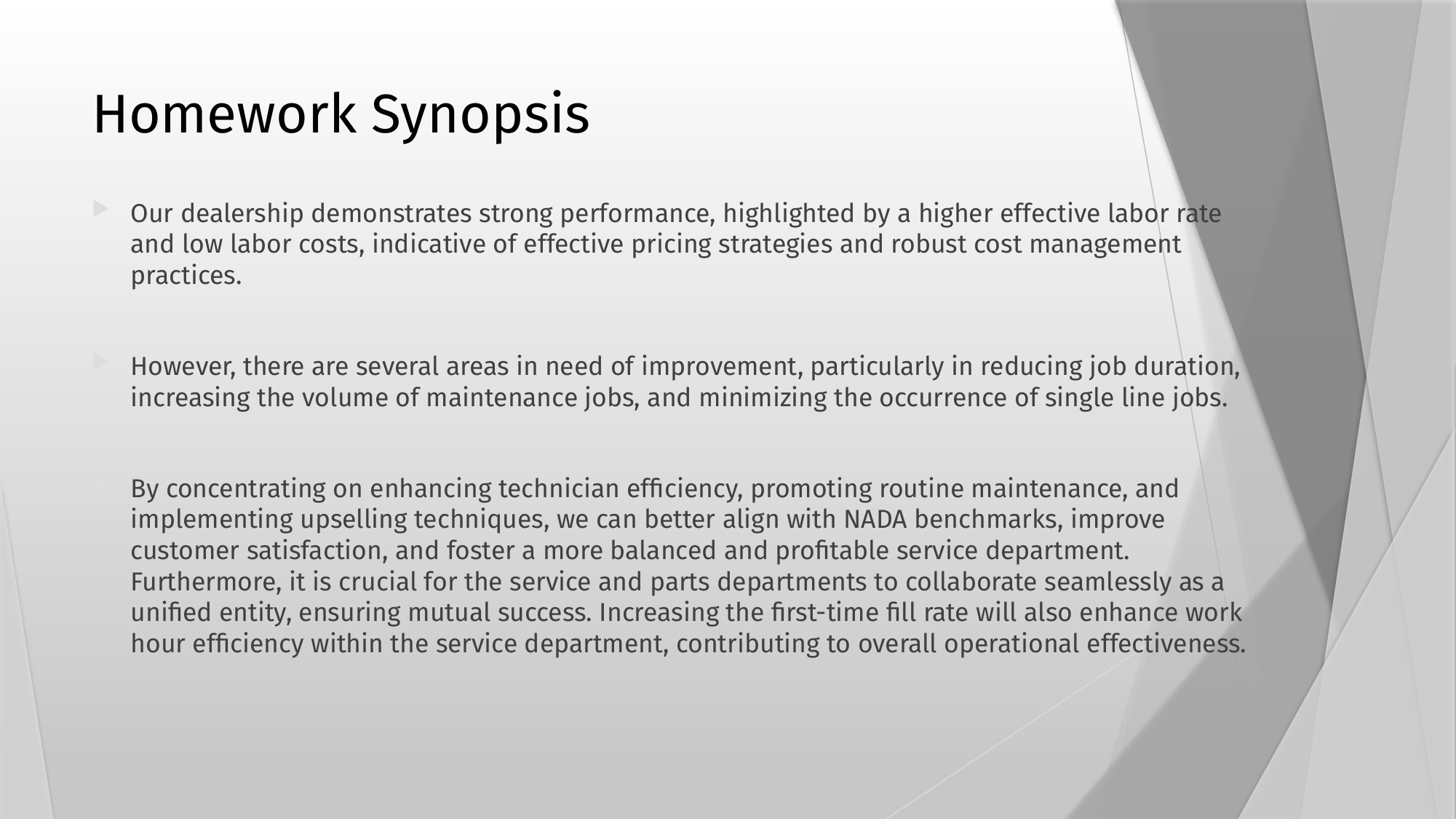

# Homework Synopsis
Our dealership demonstrates strong performance, highlighted by a higher effective labor rate and low labor costs, indicative of effective pricing strategies and robust cost management practices.

However, there are several areas in need of improvement, particularly in reducing job duration, increasing the volume of maintenance jobs, and minimizing the occurrence of single line jobs.

By concentrating on enhancing technician efficiency, promoting routine maintenance, and implementing upselling techniques, we can better align with NADA benchmarks, improve customer satisfaction, and foster a more balanced and profitable service department. Furthermore, it is crucial for the service and parts departments to collaborate seamlessly as a unified entity, ensuring mutual success. Increasing the first-time fill rate will also enhance work hour efficiency within the service department, contributing to overall operational effectiveness.